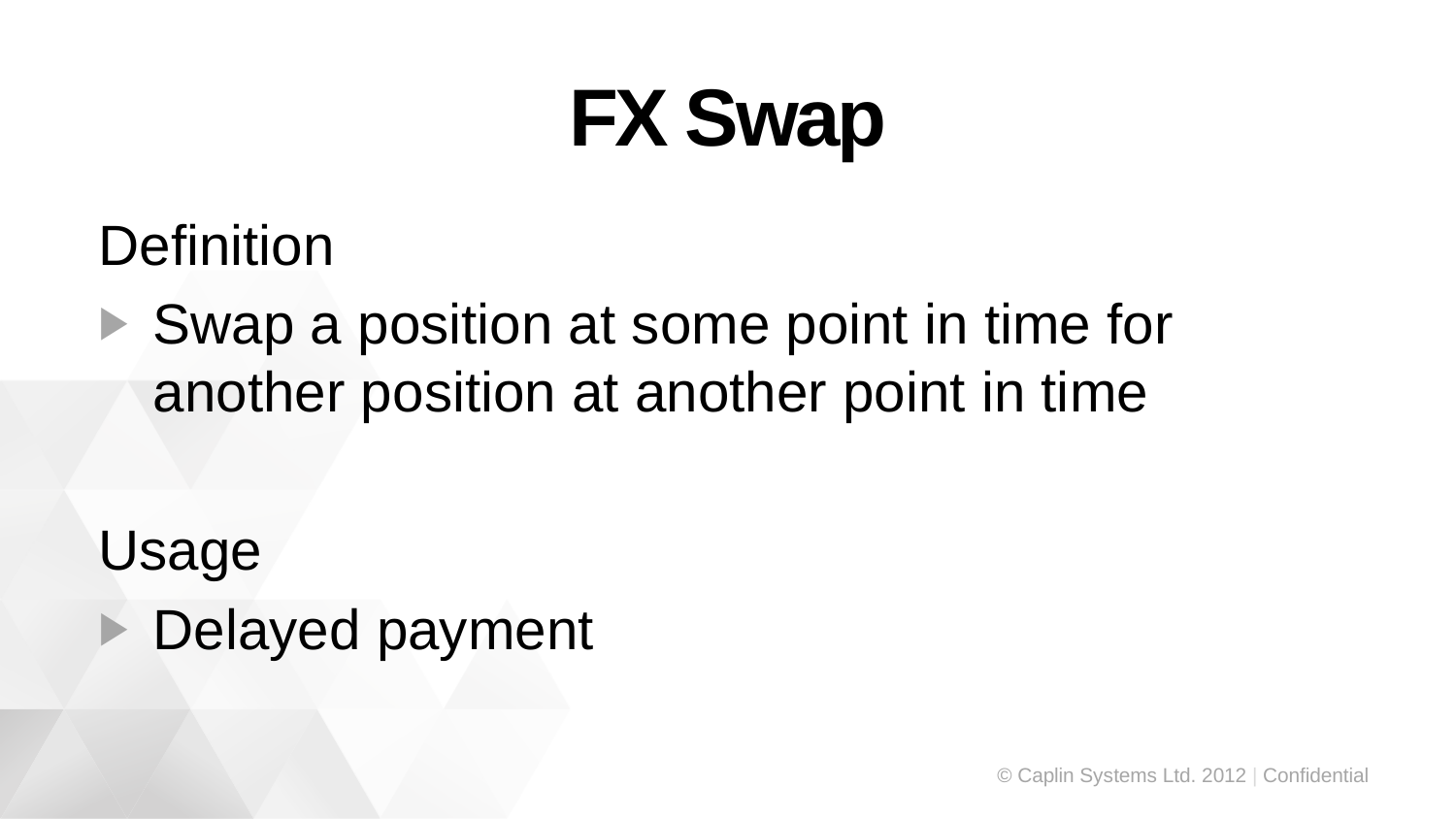

# FX Swap
Definition
Swap a position at some point in time for another position at another point in time

Usage
Delayed payment